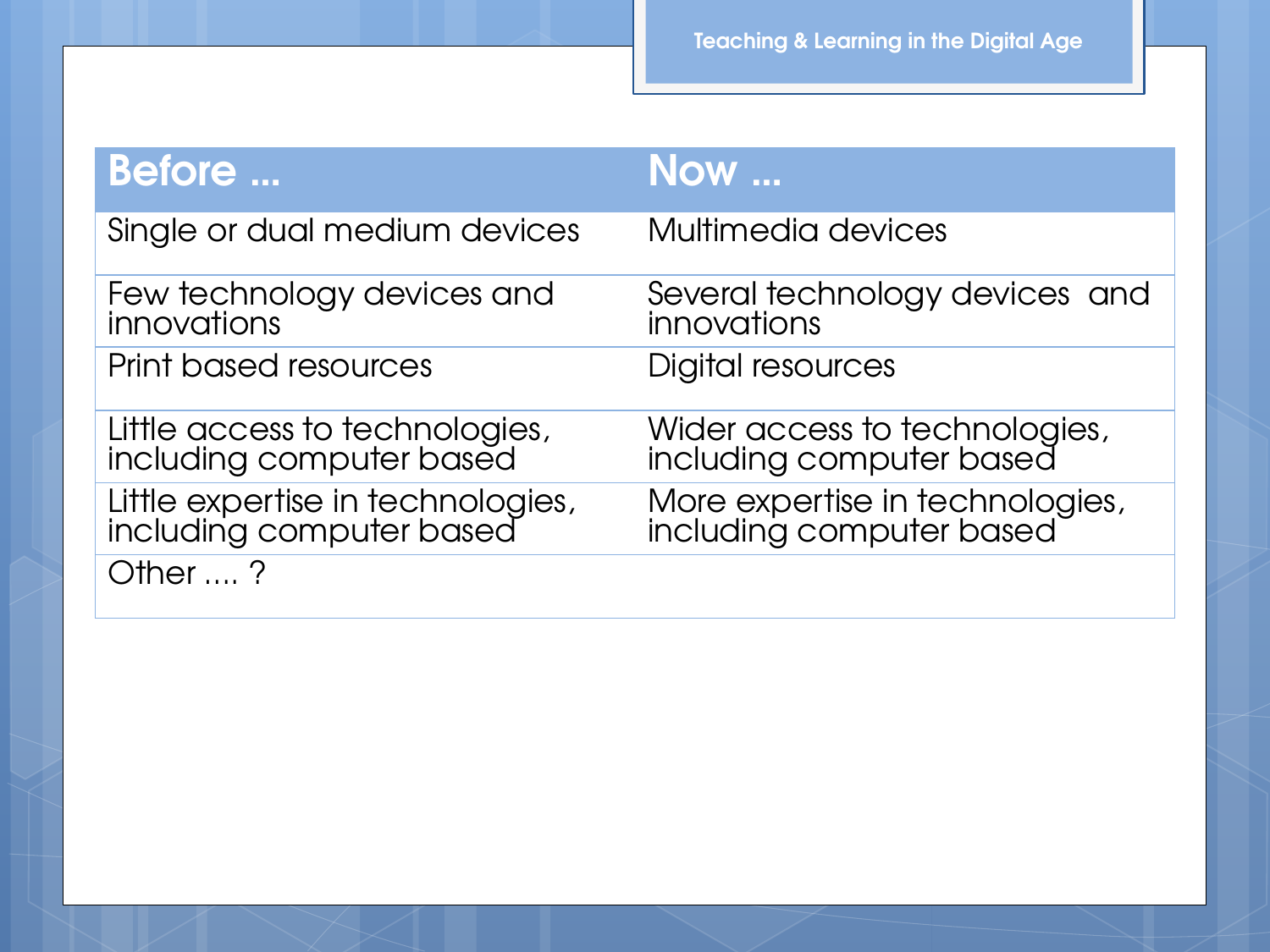

Teaching & Learning in the Digital Age
| Before … | Now … |
| --- | --- |
| Single or dual medium devices | Multimedia devices |
| Few technology devices and innovations | Several technology devices and innovations |
| Print based resources | Digital resources |
| Little access to technologies, including computer based | Wider access to technologies, including computer based |
| Little expertise in technologies, including computer based | More expertise in technologies, including computer based |
| Other …. ? |  |